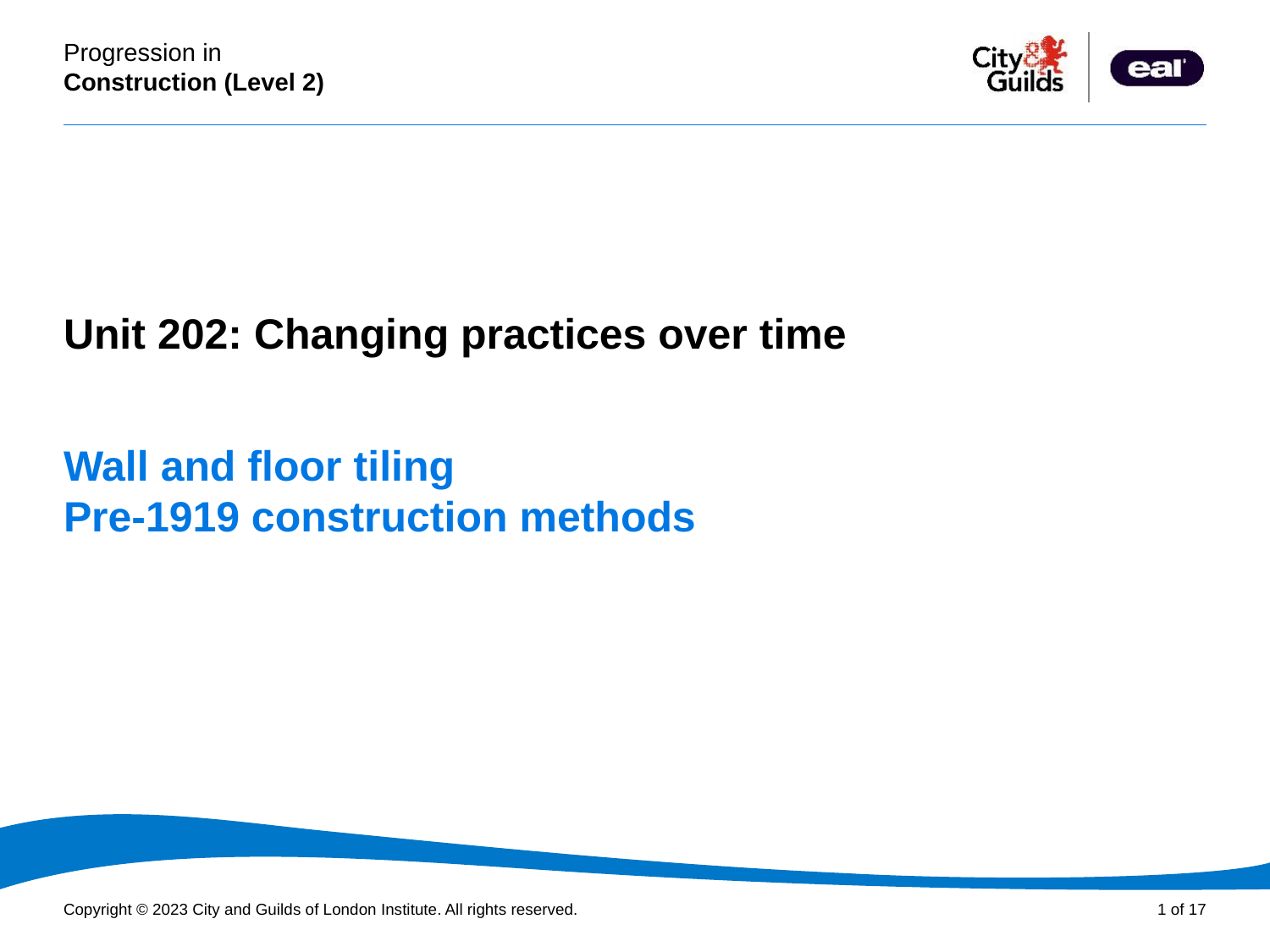

PowerPoint presentation
Unit 202: Changing practices over time
# Wall and floor tiling Pre-1919 construction methods